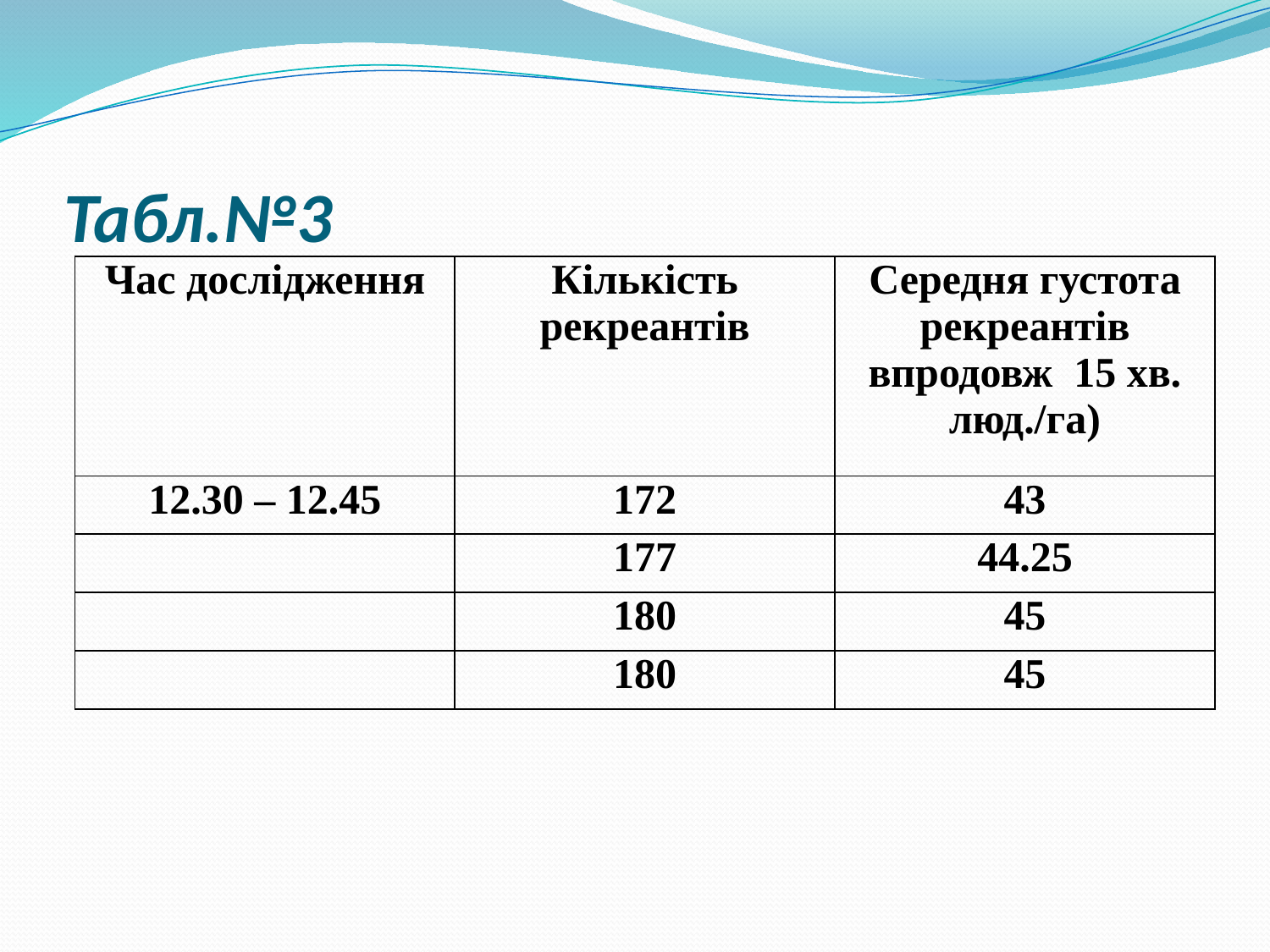

# Табл.№3
| Час дослідження | Кількість рекреантів | Середня густота рекреантів впродовж 15 хв. люд./га) |
| --- | --- | --- |
| 12.30 – 12.45 | 172 | 43 |
|  | 177 | 44.25 |
|  | 180 | 45 |
|  | 180 | 45 |